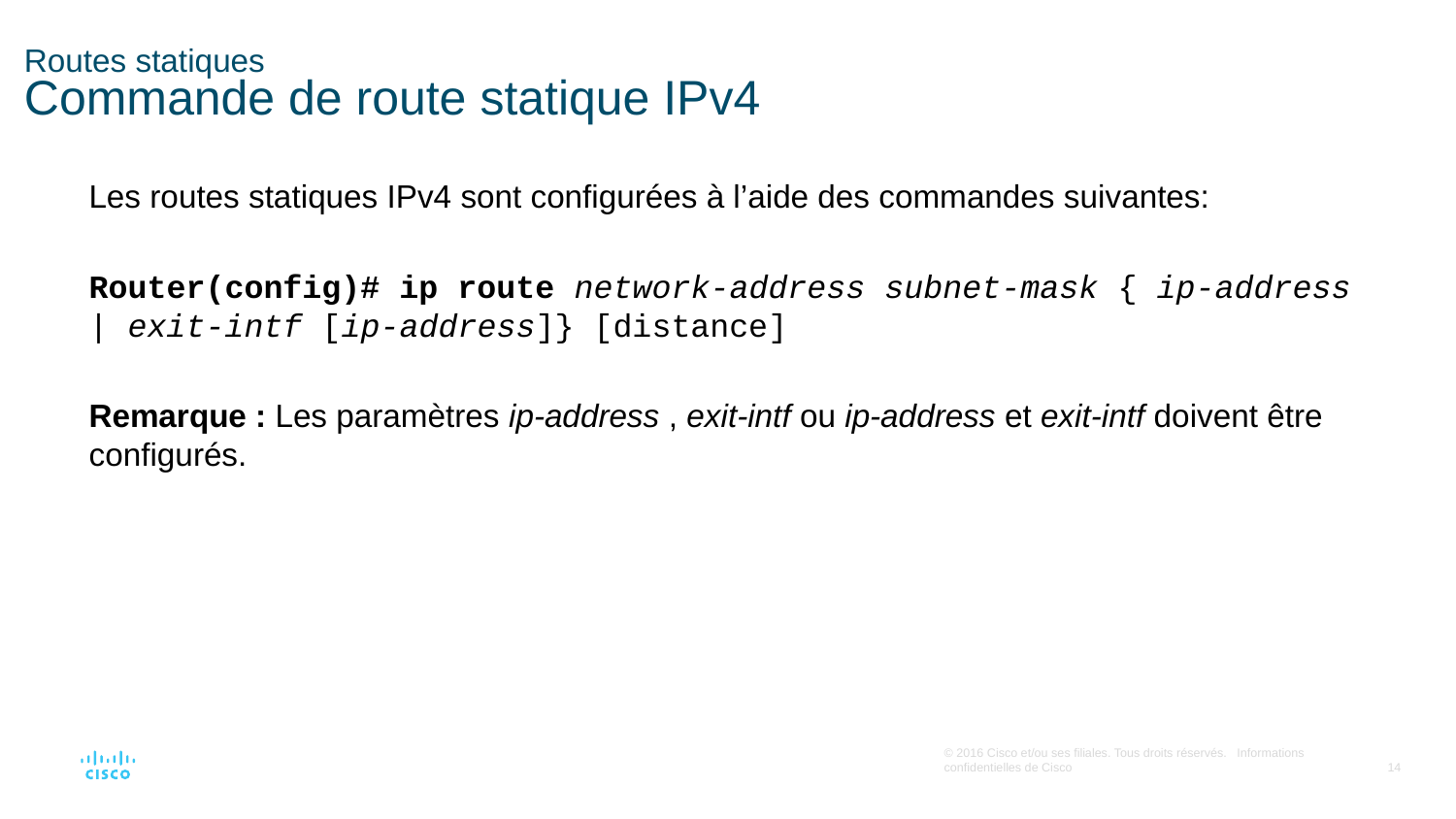

# Routes statiques Commande de route statique IPv4
Les routes statiques IPv4 sont configurées à l’aide des commandes suivantes:

Router(config)# ip route network-address subnet-mask { ip-address | exit-intf [ip-address]} [distance]

Remarque : Les paramètres ip-address , exit-intf ou ip-address et exit-intf doivent être configurés.